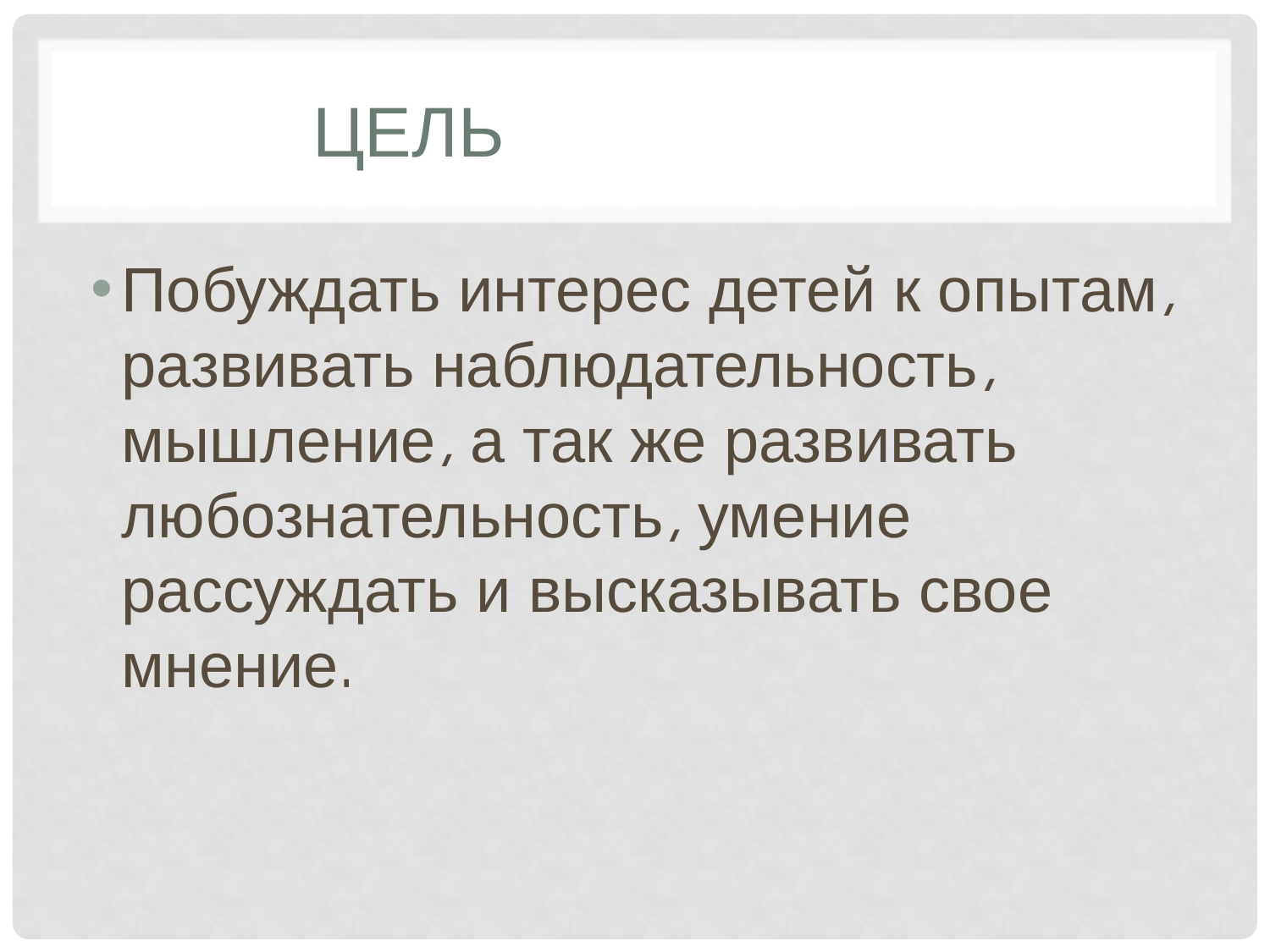

# Цель
Побуждать интерес детей к опытам, развивать наблюдательность, мышление, а так же развивать любознательность, умение рассуждать и высказывать свое мнение.